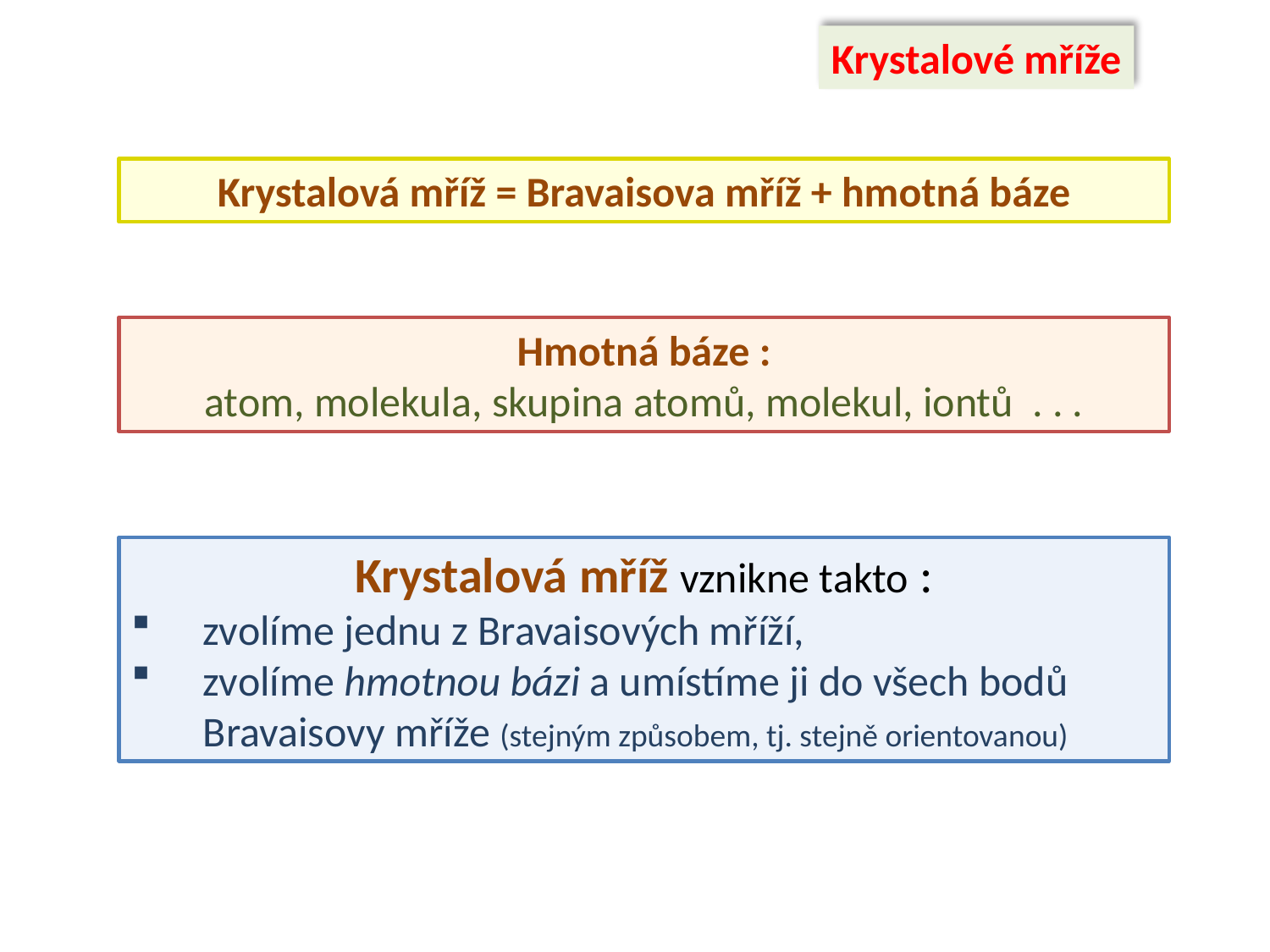

Krystalové mříže
Krystalová mříž = Bravaisova mříž + hmotná báze
Hmotná báze :
atom, molekula, skupina atomů, molekul, iontů  . . .
Krystalová mříž vznikne takto :
zvolíme jednu z Bravaisových mříží,
zvolíme hmotnou bázi a umístíme ji do všech bodů Bravaisovy mříže (stejným způsobem, tj. stejně orientovanou)